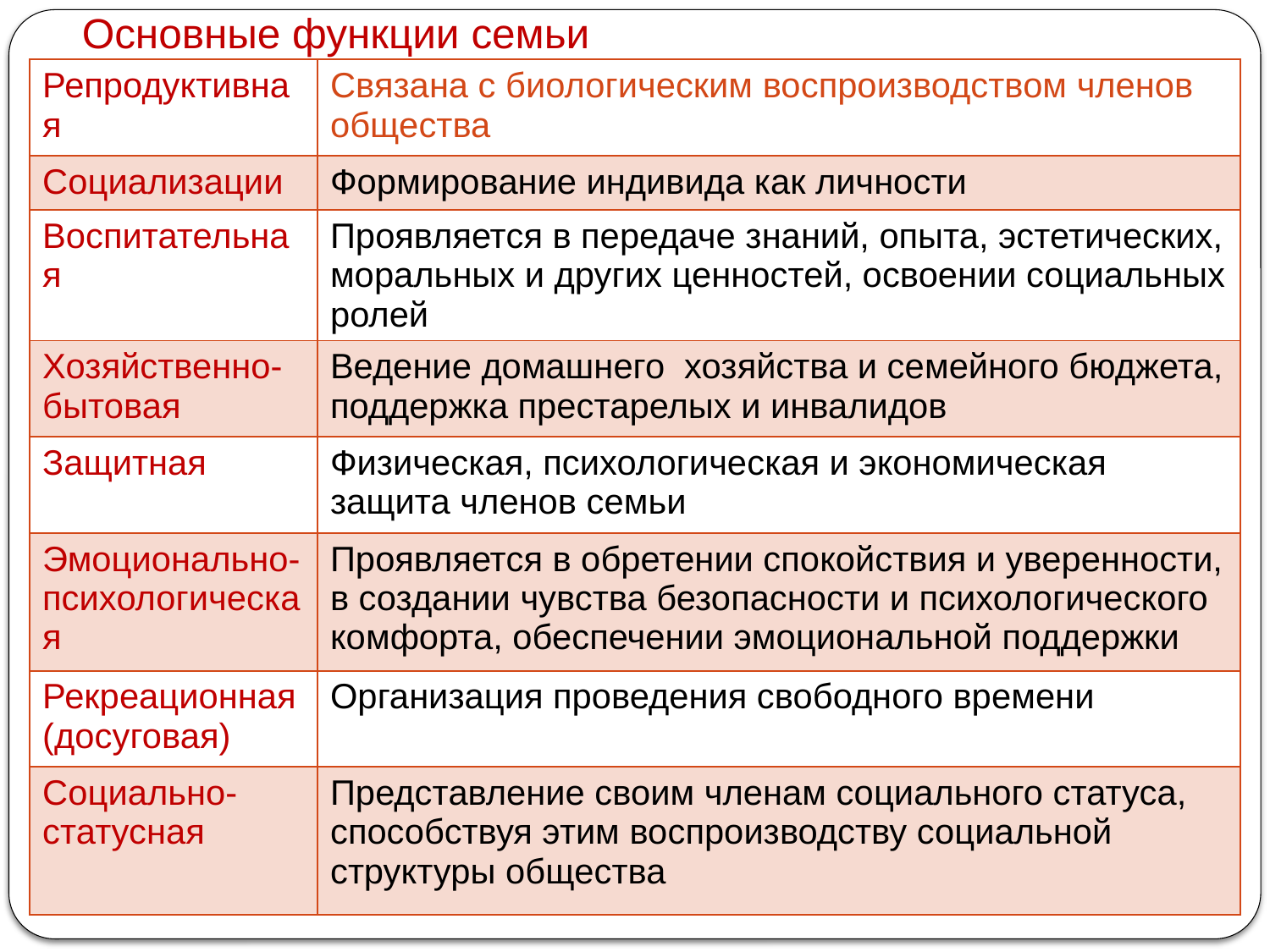

# Основные функции семьи
| Репродуктивная | Связана с биологическим воспроизводством членов общества |
| --- | --- |
| Социализации | Формирование индивида как личности |
| Воспитательная | Проявляется в передаче знаний, опыта, эстетических, моральных и других ценностей, освоении социальных ролей |
| Хозяйственно-бытовая | Ведение домашнего хозяйства и семейного бюджета, поддержка престарелых и инвалидов |
| Защитная | Физическая, психологическая и экономическая защита членов семьи |
| Эмоционально-психологическая | Проявляется в обретении спокойствия и уверенности, в создании чувства безопасности и психологического комфорта, обеспечении эмоциональной поддержки |
| Рекреационная (досуговая) | Организация проведения свободного времени |
| Социально-статусная | Представление своим членам социального статуса, способствуя этим воспроизводству социальной структуры общества |